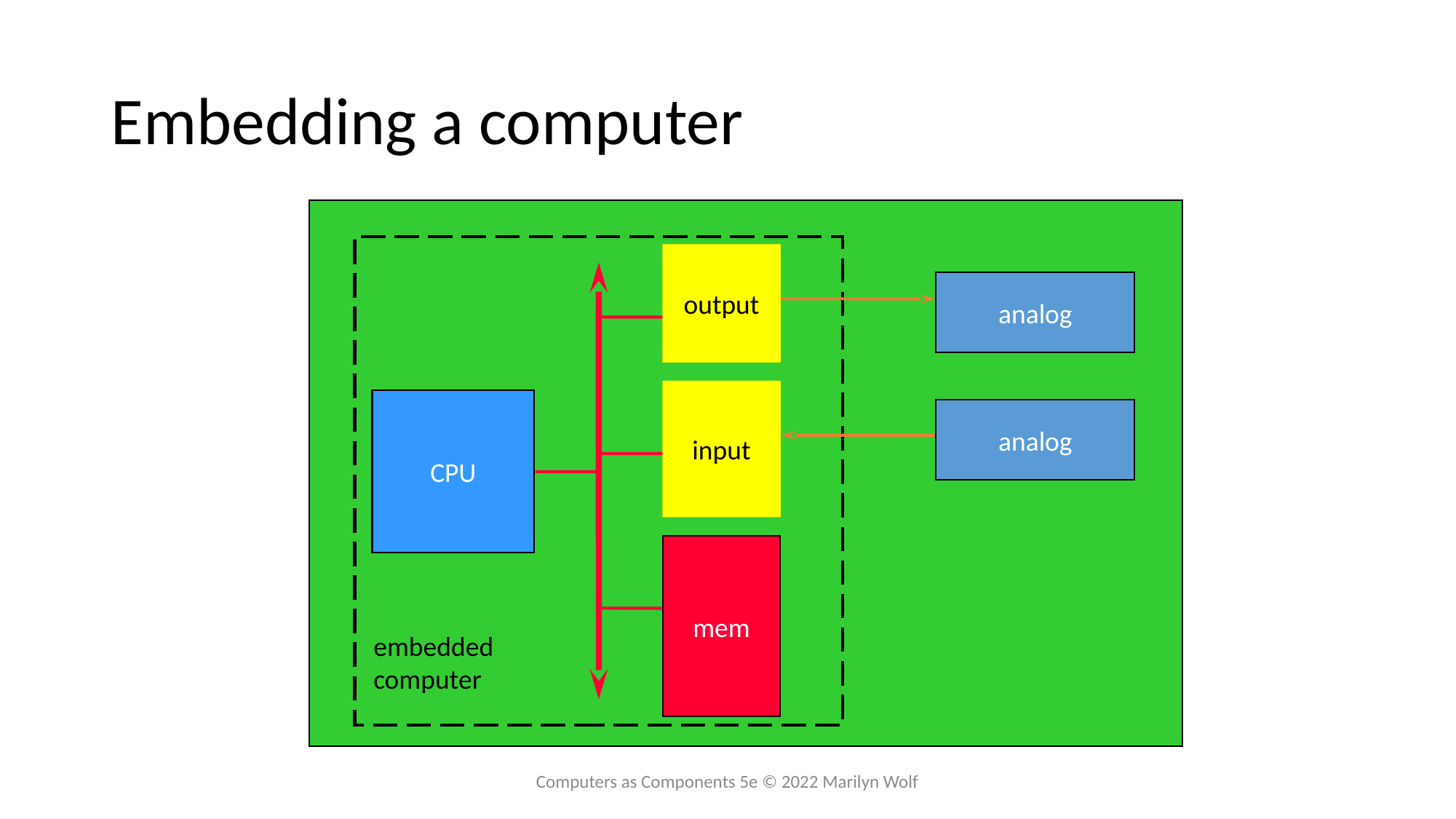

# Embedding a computer

output

analog

input
CPU
analog

mem

embedded
computer
Computers as Components 5e © 2022 Marilyn Wolf